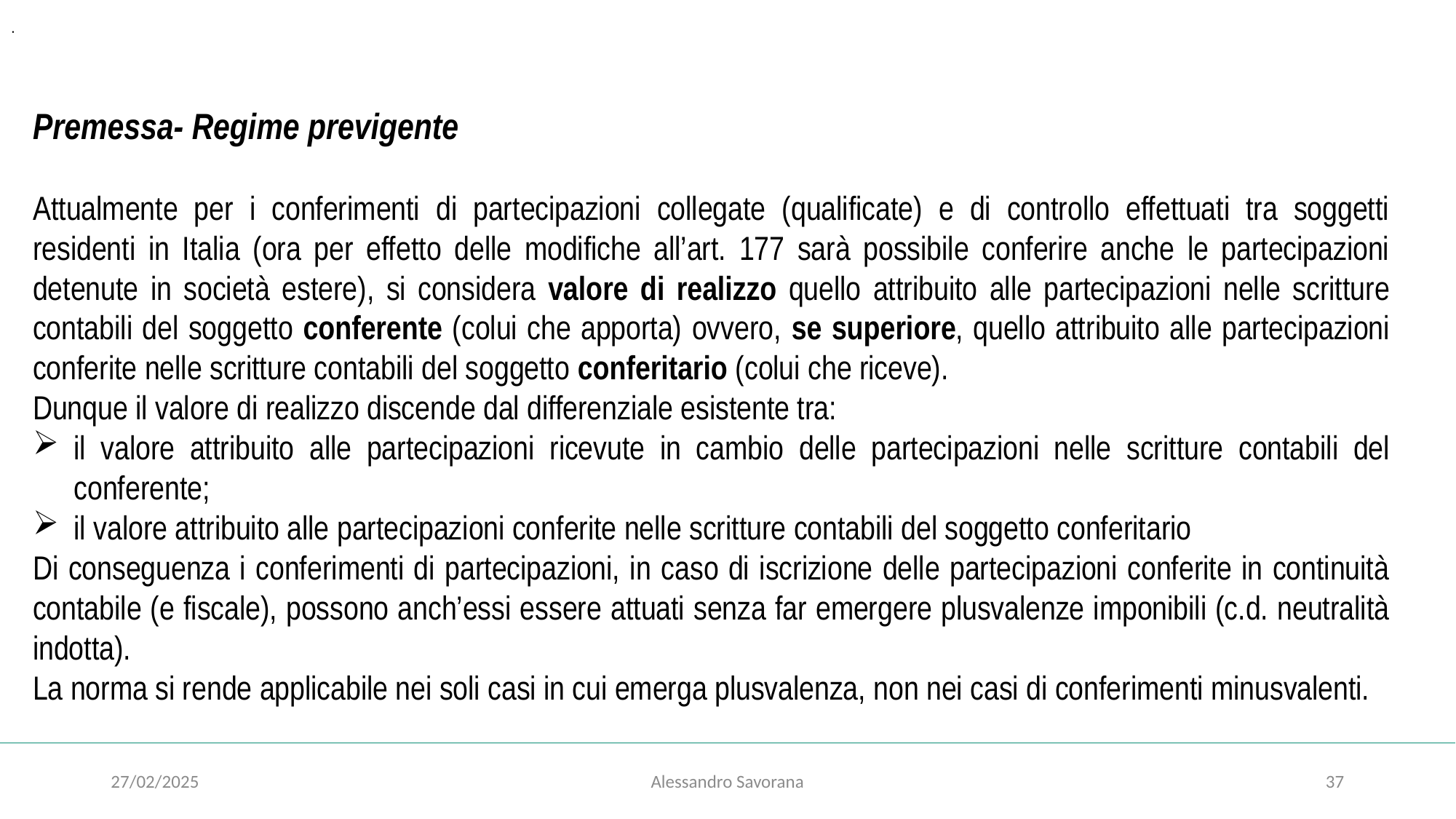

#
.
Premessa- Regime previgente

Attualmente per i conferimenti di partecipazioni collegate (qualificate) e di controllo effettuati tra soggetti residenti in Italia (ora per effetto delle modifiche all’art. 177 sarà possibile conferire anche le partecipazioni detenute in società estere), si considera valore di realizzo quello attribuito alle partecipazioni nelle scritture contabili del soggetto conferente (colui che apporta) ovvero, se superiore, quello attribuito alle partecipazioni conferite nelle scritture contabili del soggetto conferitario (colui che riceve).
Dunque il valore di realizzo discende dal differenziale esistente tra:
il valore attribuito alle partecipazioni ricevute in cambio delle partecipazioni nelle scritture contabili del conferente;
il valore attribuito alle partecipazioni conferite nelle scritture contabili del soggetto conferitario
Di conseguenza i conferimenti di partecipazioni, in caso di iscrizione delle partecipazioni conferite in continuità contabile (e fiscale), possono anch’essi essere attuati senza far emergere plusvalenze imponibili (c.d. neutralità indotta).
La norma si rende applicabile nei soli casi in cui emerga plusvalenza, non nei casi di conferimenti minusvalenti.

27/02/2025
Alessandro Savorana
37